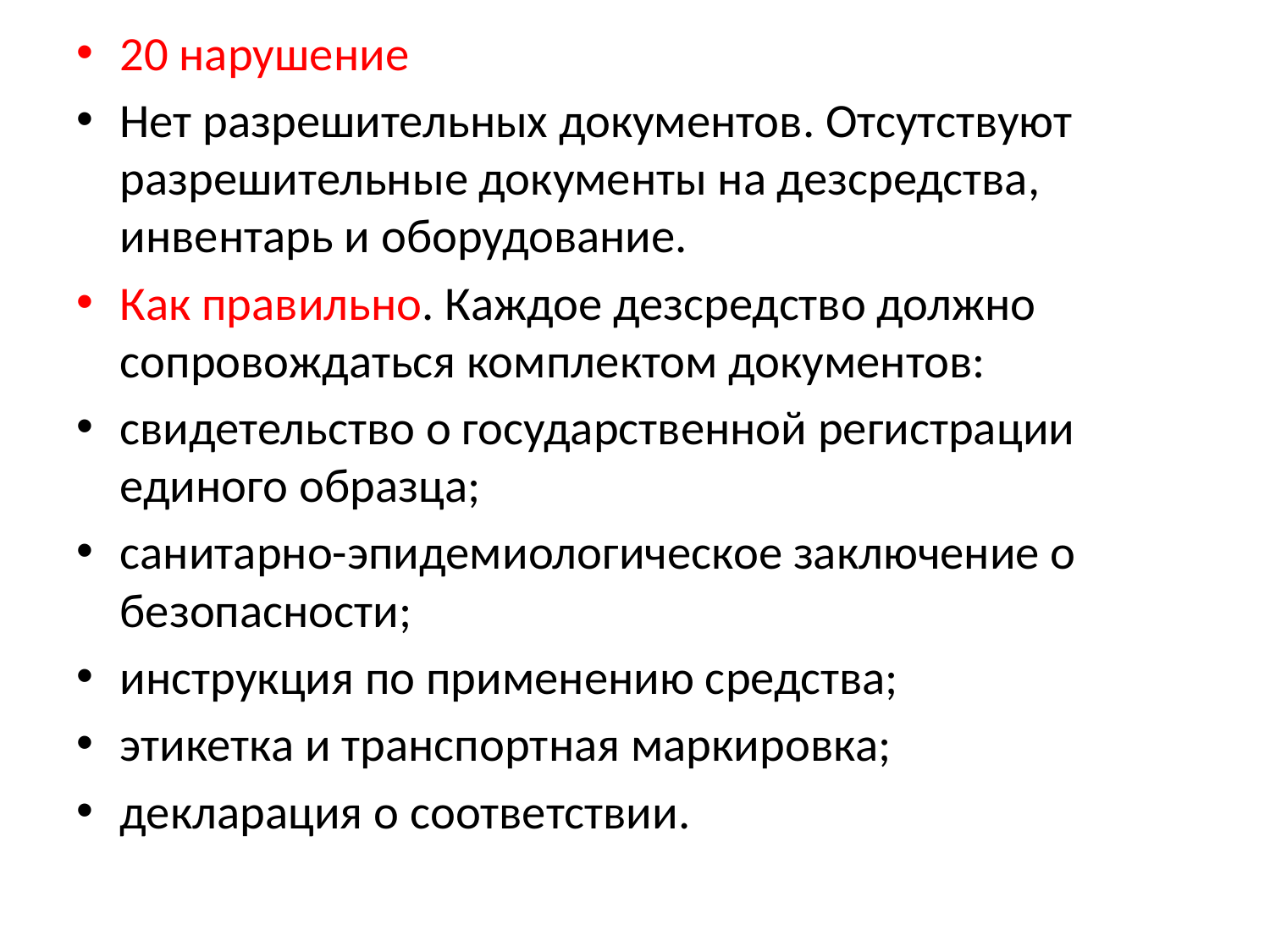

20 нарушение
Нет разрешительных документов. Отсутствуют разрешительные документы на дезсредства, инвентарь и оборудование.
Как правильно. Каждое дезсредство должно сопровождаться комплектом документов:
свидетельство о государственной регистрации единого образца;
санитарно-эпидемиологическое заключение о безопасности;
инструкция по применению средства;
этикетка и транспортная маркировка;
декларация о соответствии.